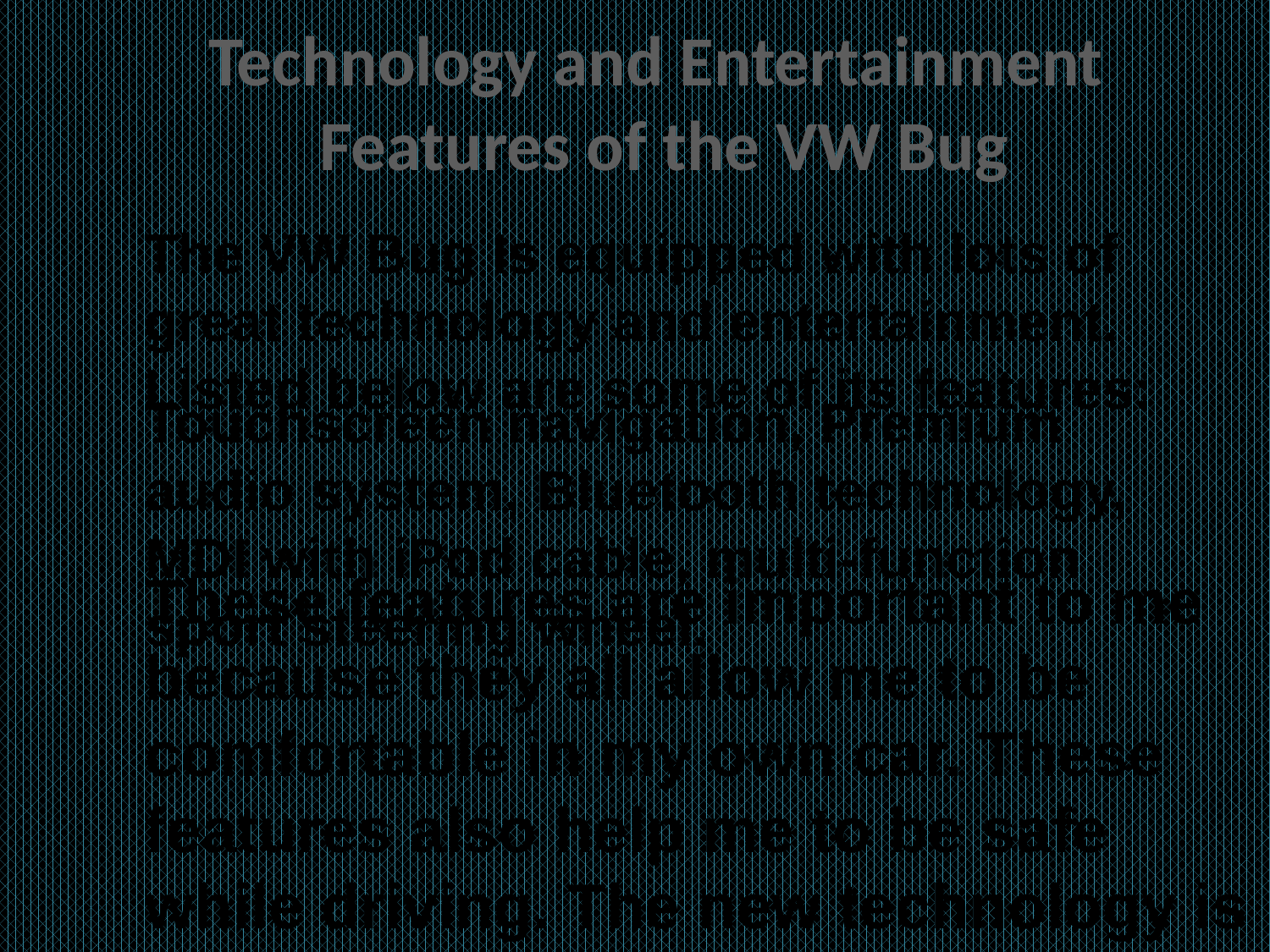

Technology and Entertainment
Features of the VW Bug
The VW Bug Is equipped with lots of great technology and entertainment. Listed below are some of its features:
Touchscreen navigation, Premium audio system, Bluetooth technology, MDI with iPod cable, multi-function sport steering wheel.
These features are important to me because they all allow me to be comfortable in my own car. These features also help me to be safe while driving. The new technology is important for an efficient car and it is important that the features are up-to date so that I am getting the most out of my money.